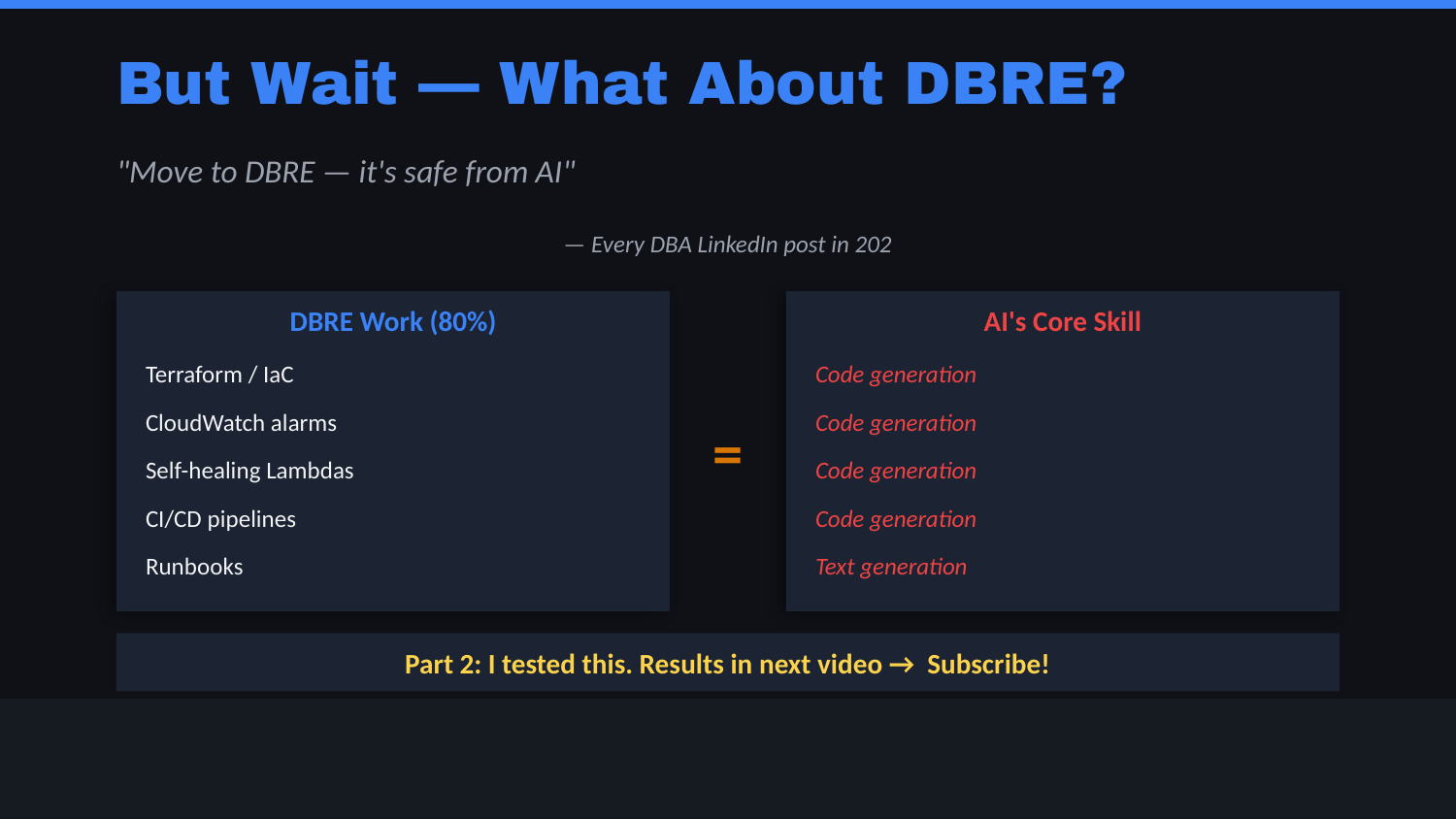

But Wait — What About DBRE?
"Move to DBRE — it's safe from AI"

— Every DBA LinkedIn post in 202

DBRE Work (80%)

AI's Core Skill
Terraform / IaC
Code generation
=
CloudWatch alarms
Code generation
Self-healing Lambdas
Code generation
CI/CD pipelines
Code generation
Runbooks
Text generation

Part 2: I tested this. Results in next video →  Subscribe!